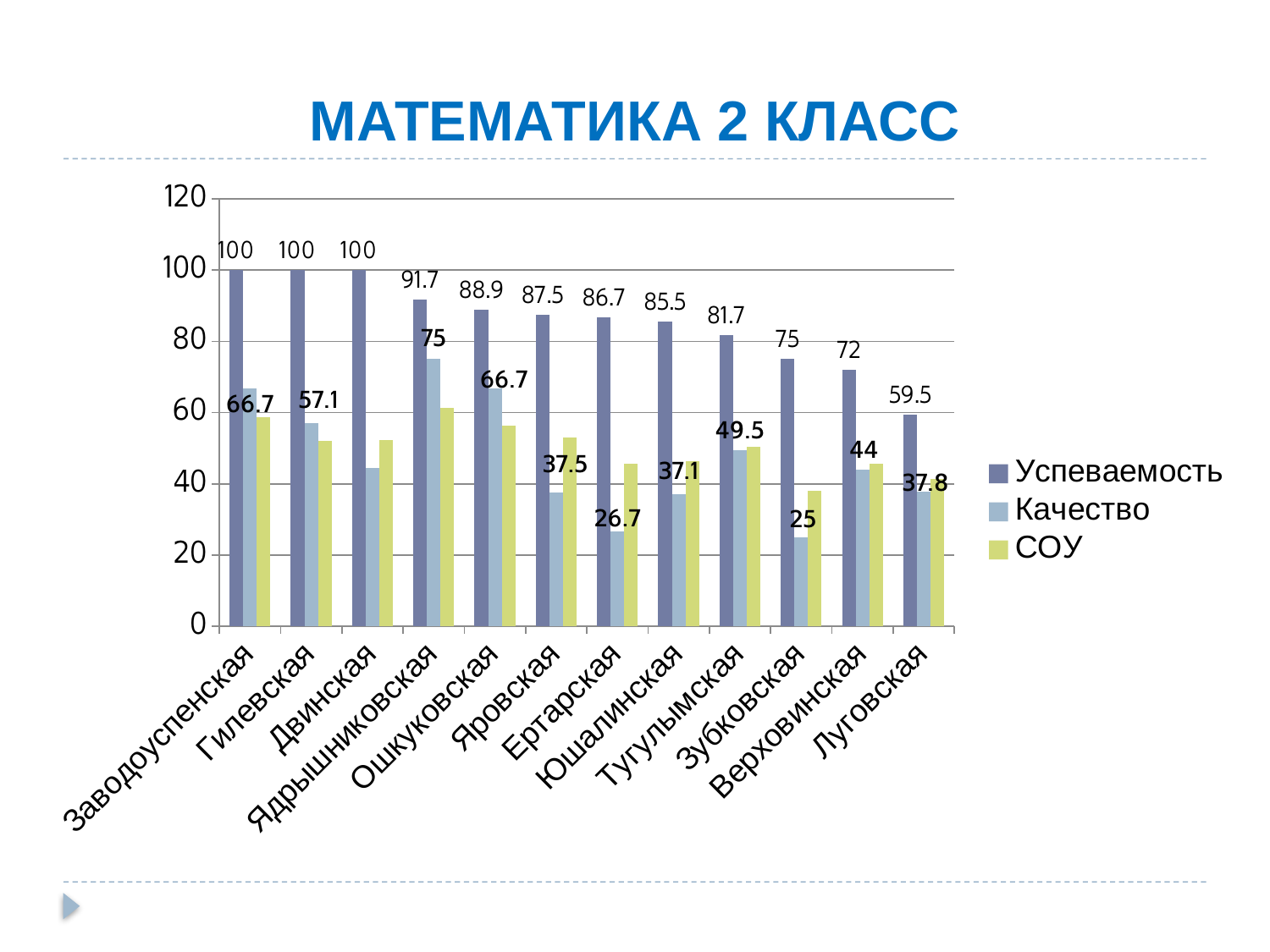

# МАТЕМАТИКА 2 КЛАСС

### Chart

| Category | Успеваемость | Качество | СОУ |
|---|---|---|---|
| Заводоуспенская | 100.0 | 66.7 | 58.7 |
| Гилевская | 100.0 | 57.1 | 52.0 |
| Двинская | 100.0 | 44.4 | 52.4 |
| Ядрышниковская | 91.7 | 75.0 | 61.3 |
| Ошкуковская | 88.9 | 66.7 | 56.4 |
| Яровская | 87.5 | 37.5 | 53.0 |
| Ертарская | 86.7 | 26.7 | 45.6 |
| Юшалинская | 85.5 | 37.1 | 46.4 |
| Тугулымская | 81.7 | 49.5 | 50.5 |
| Зубковская | 75.0 | 25.0 | 38.0 |
| Верховинская | 72.0 | 44.0 | 45.6 |
| Луговская | 59.5 | 37.8 | 41.4 |